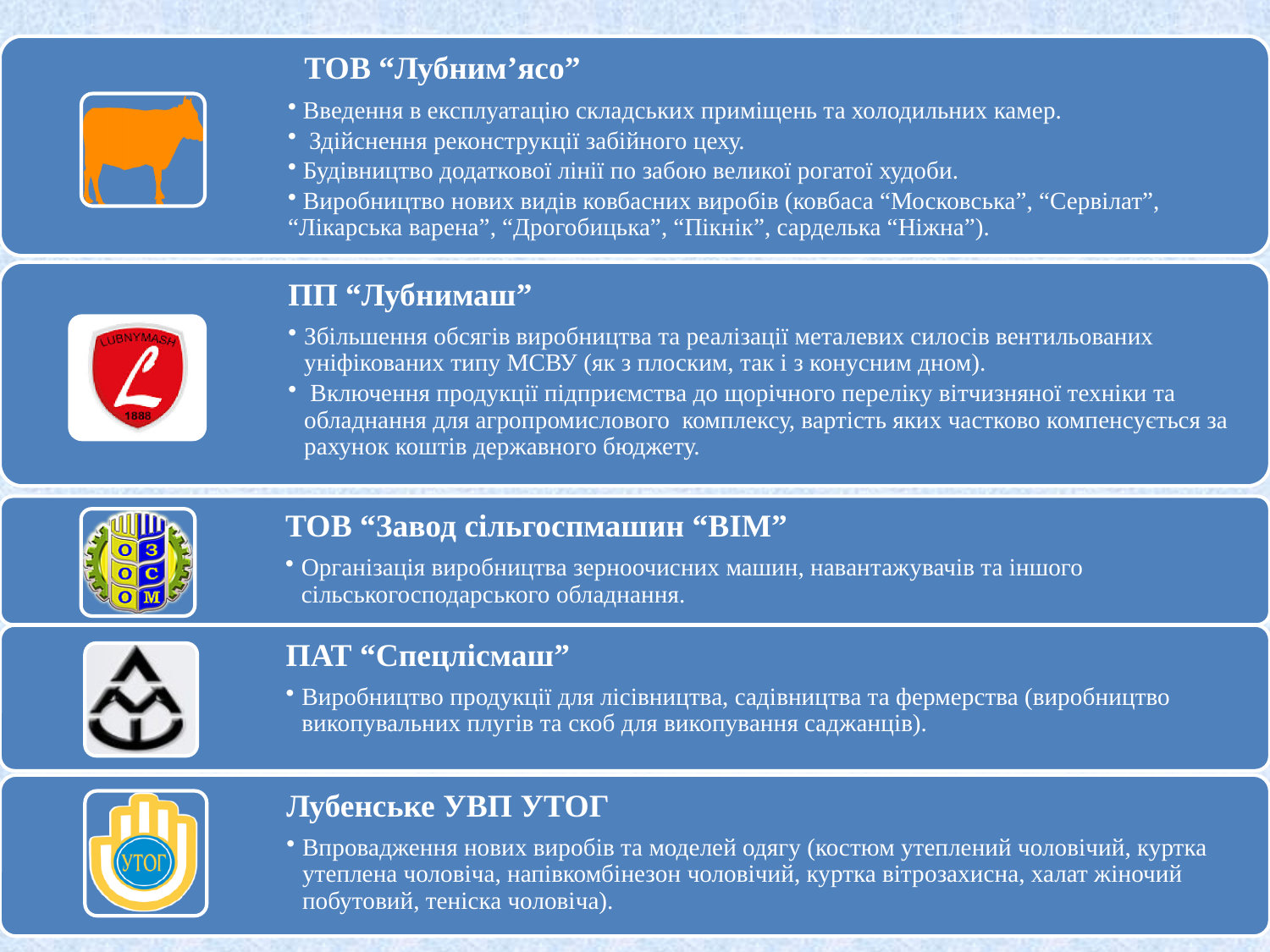

ТОВ “Лубним’ясо”
 Введення в експлуатацію складських приміщень та холодильних камер.
  Здійснення реконструкції забійного цеху.
 Будівництво додаткової лінії по забою великої рогатої худоби.
 Виробництво нових видів ковбасних виробів (ковбаса “Московська”, “Сервілат”, “Лікарська варена”, “Дрогобицька”, “Пікнік”, сарделька “Ніжна”).
ПП “Лубнимаш”
Збільшення обсягів виробництва та реалізації металевих силосів вентильованих уніфікованих типу МСВУ (як з плоским, так і з конусним дном).
 Включення продукції підприємства до щорічного переліку вітчизняної техніки та обладнання для агропромислового  комплексу, вартість яких частково компенсується за рахунок коштів державного бюджету.
ТОВ “Завод сільгоспмашин “ВІМ”
Організація виробництва зерноочисних машин, навантажувачів та іншого сільськогосподарського обладнання.
ПАТ “Спецлісмаш”
Виробництво продукції для лісівництва, садівництва та фермерства (виробництво викопувальних плугів та скоб для викопування саджанців).
Лубенське УВП УТОГ
Впровадження нових виробів та моделей одягу (костюм утеплений чоловічий, куртка утеплена чоловіча, напівкомбінезон чоловічий, куртка вітрозахисна, халат жіночий побутовий, теніска чоловіча).